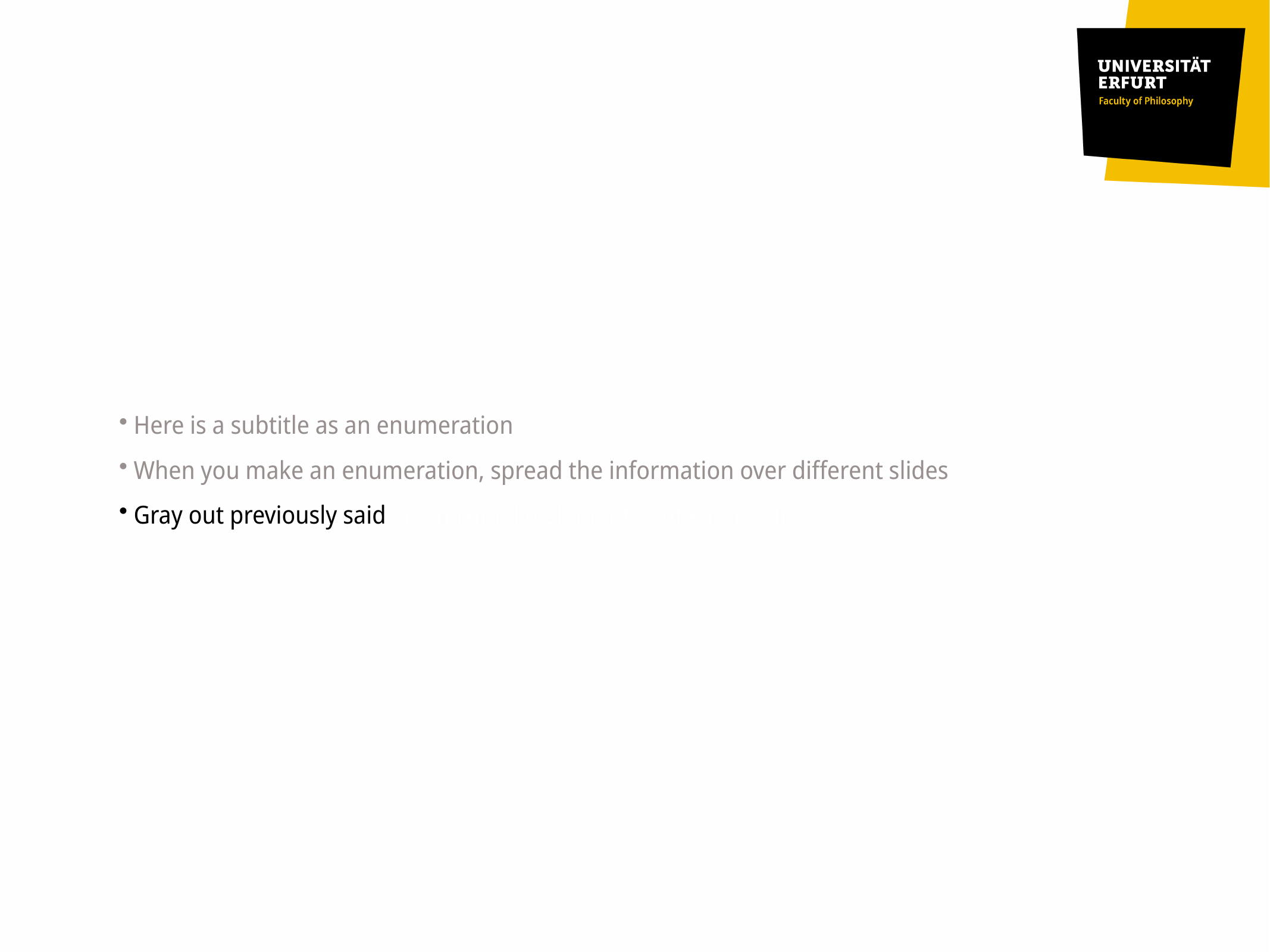

Here is a subtitle as an enumeration
 When you make an enumeration, spread the information over different slides
 Gray out previously said Sie maximal 6 Elemente auf einer Folie